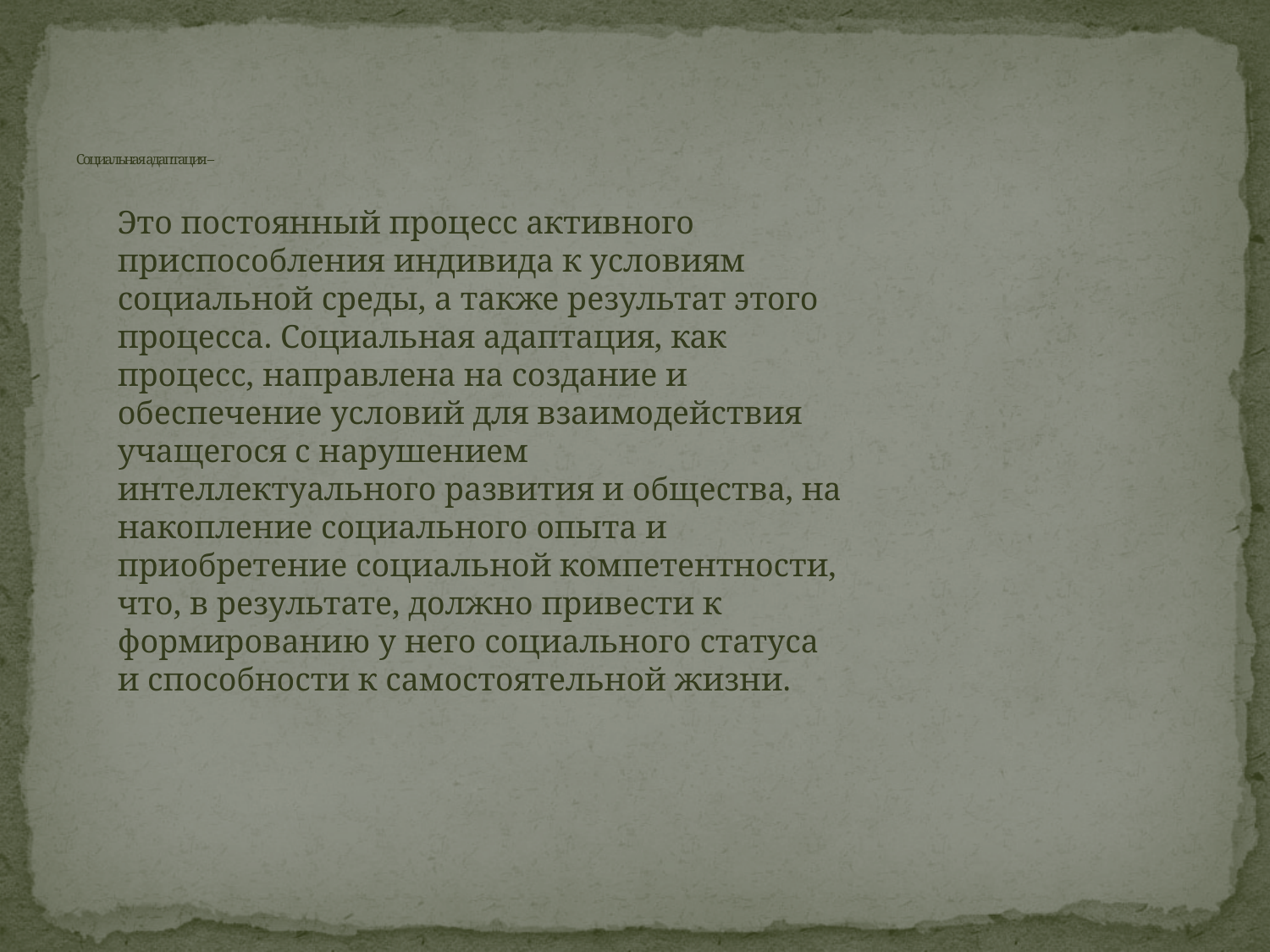

# Социальная адаптация –
Это постоянный процесс активного
приспособления индивида к условиям
социальной среды, а также результат этого
процесса. Социальная адаптация, как
процесс, направлена на создание и
обеспечение условий для взаимодействия
учащегося с нарушением
интеллектуального развития и общества, на
накопление социального опыта и
приобретение социальной компетентности,
что, в результате, должно привести к
формированию у него социального статуса
и способности к самостоятельной жизни.